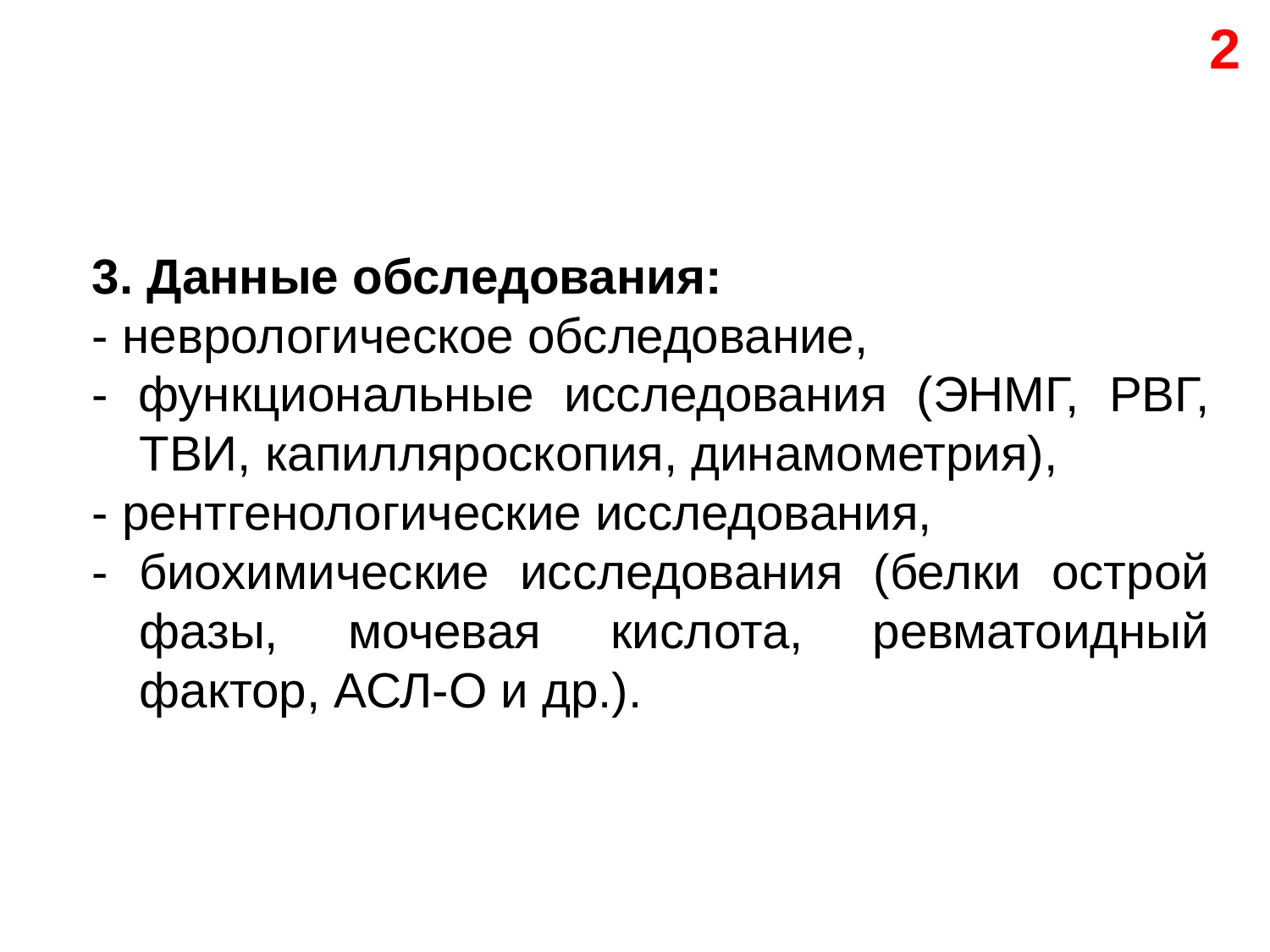

2

3. Данные обследования:
- неврологическое обследование,
- функциональные исследования (ЭНМГ, РВГ, ТВИ, капилляроскопия, динамометрия),
- рентгенологические исследования,
- биохимические исследования (белки острой фазы, мочевая кислота, ревматоидный фактор, АСЛ-О и др.).